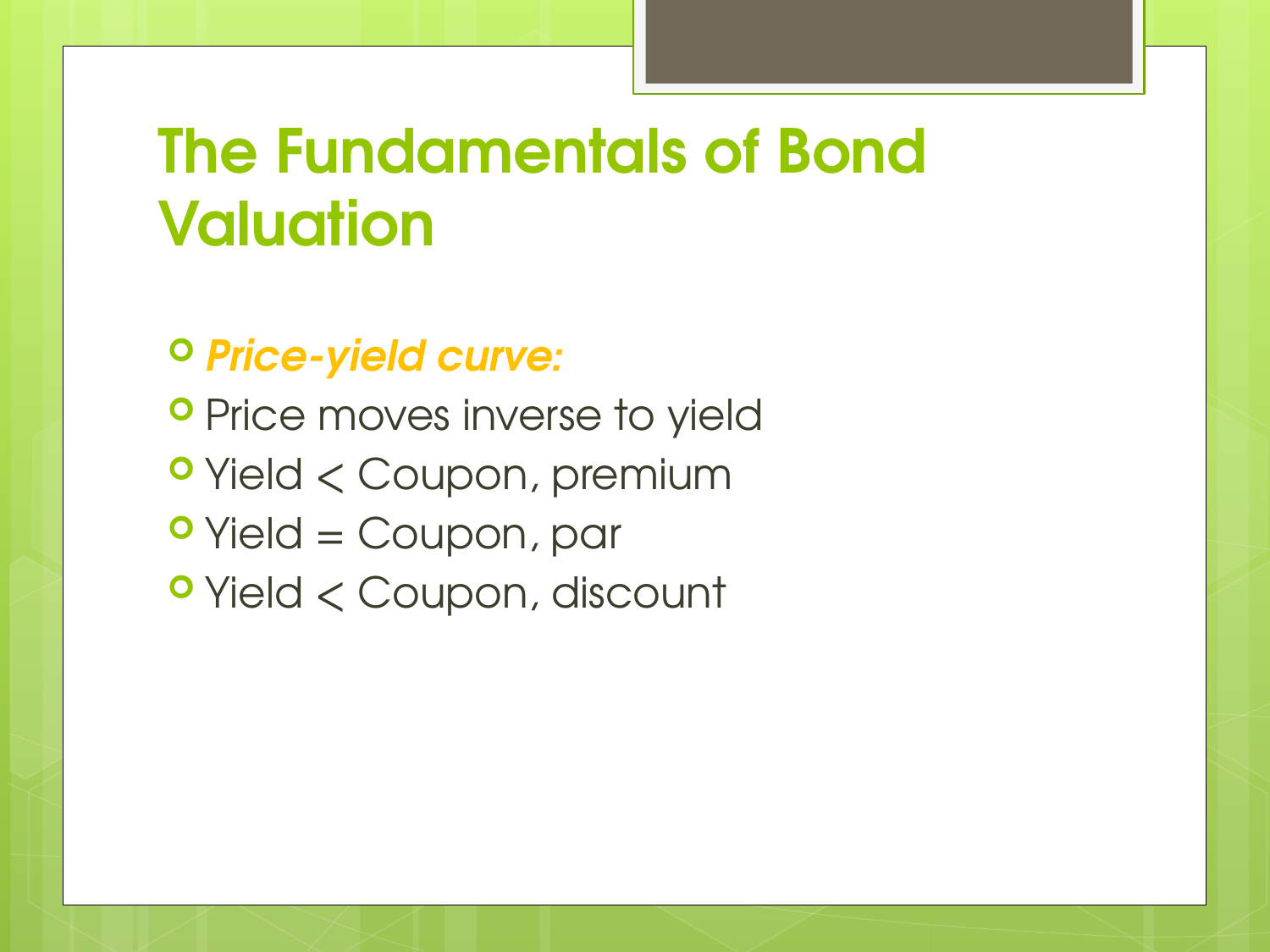

# The Fundamentals of Bond Valuation
Price-yield curve:
Price moves inverse to yield
Yield < Coupon, premium
Yield = Coupon, par
Yield < Coupon, discount